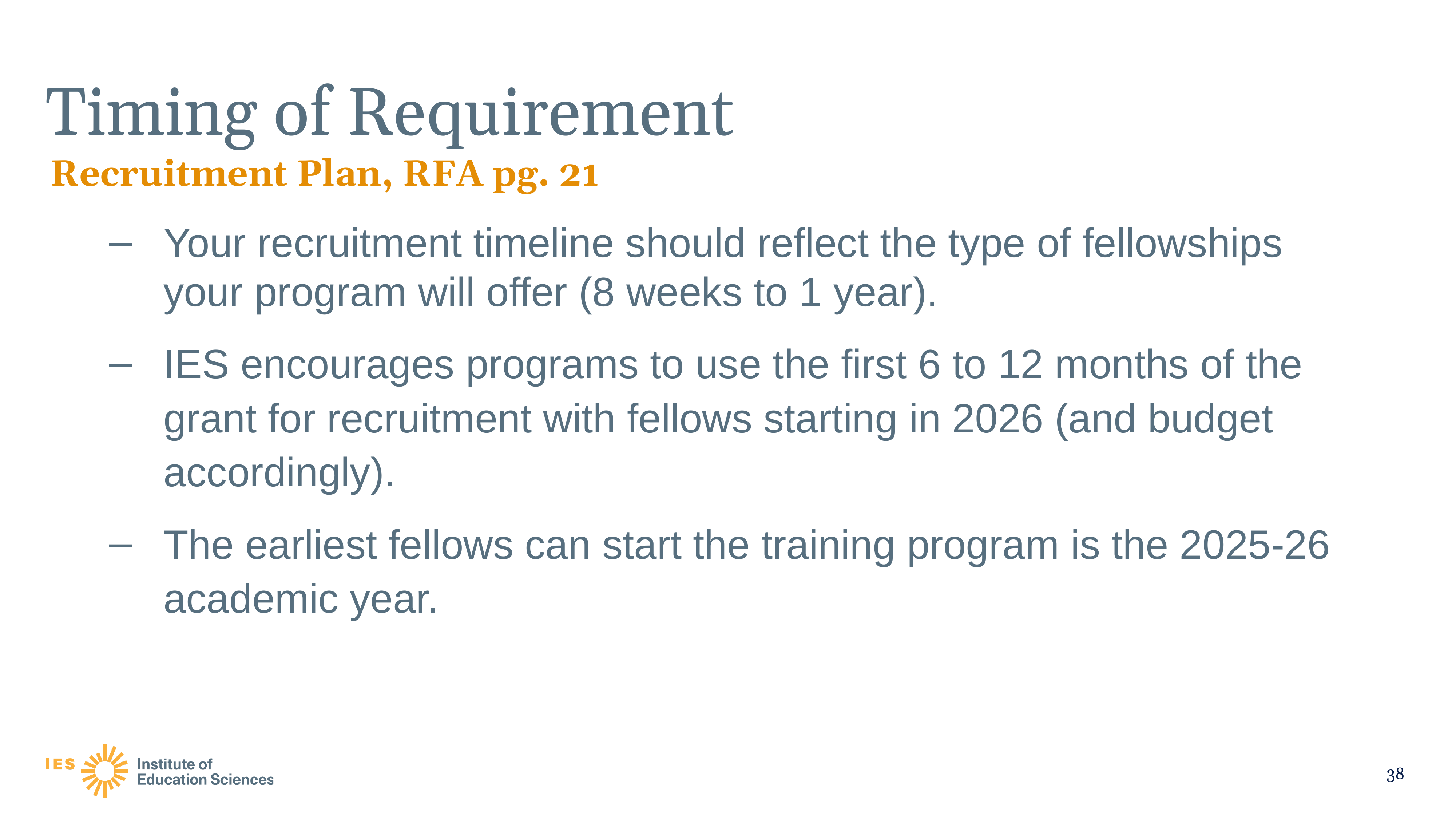

# Timing of Requirement
Recruitment Plan, RFA pg. 21
Your recruitment timeline should reflect the type of fellowships your program will offer (8 weeks to 1 year).
IES encourages programs to use the first 6 to 12 months of the grant for recruitment with fellows starting in 2026 (and budget accordingly).
The earliest fellows can start the training program is the 2025-26 academic year.

38